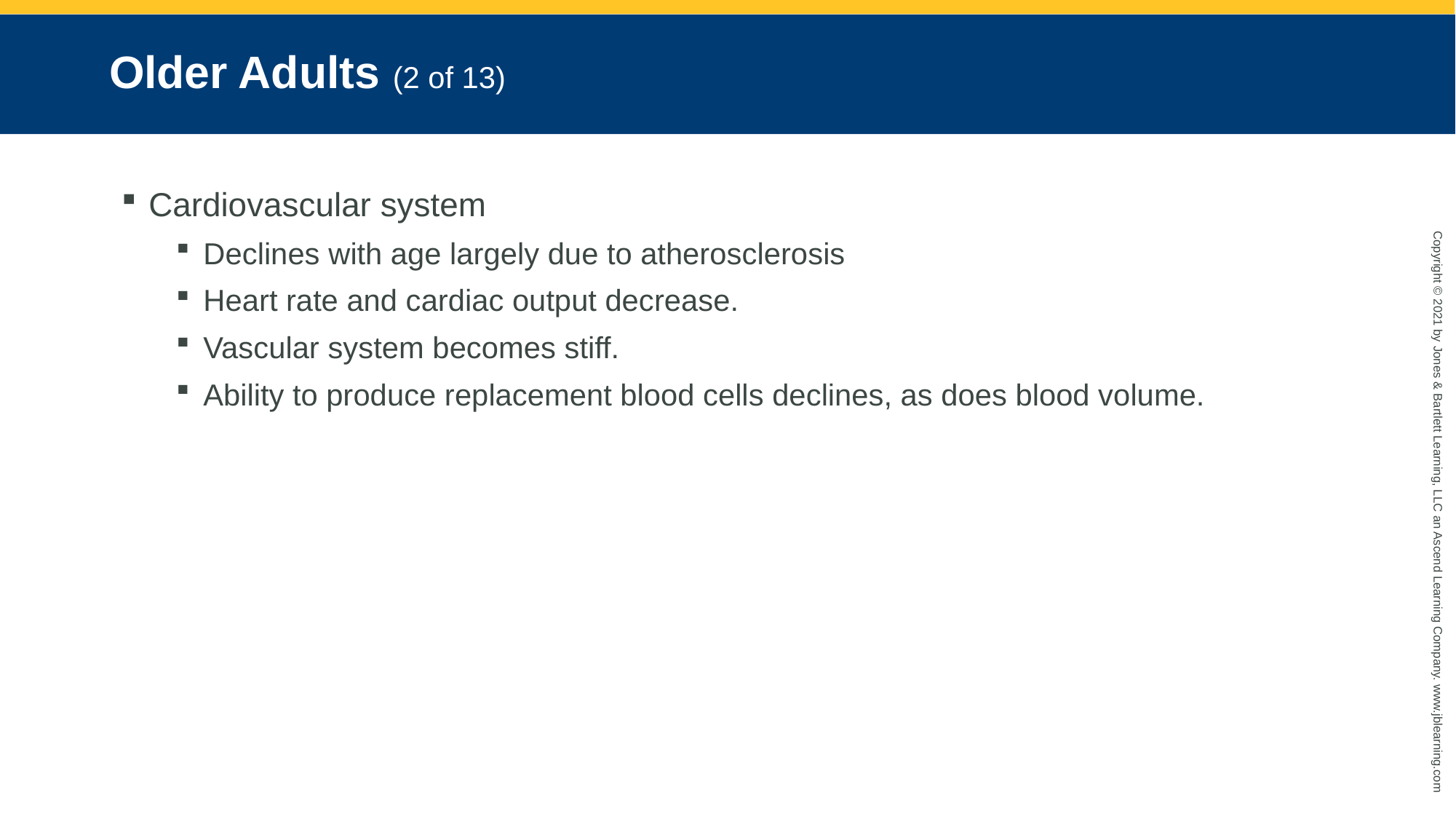

# Older Adults (2 of 13)
Cardiovascular system
Declines with age largely due to atherosclerosis
Heart rate and cardiac output decrease.
Vascular system becomes stiff.
Ability to produce replacement blood cells declines, as does blood volume.